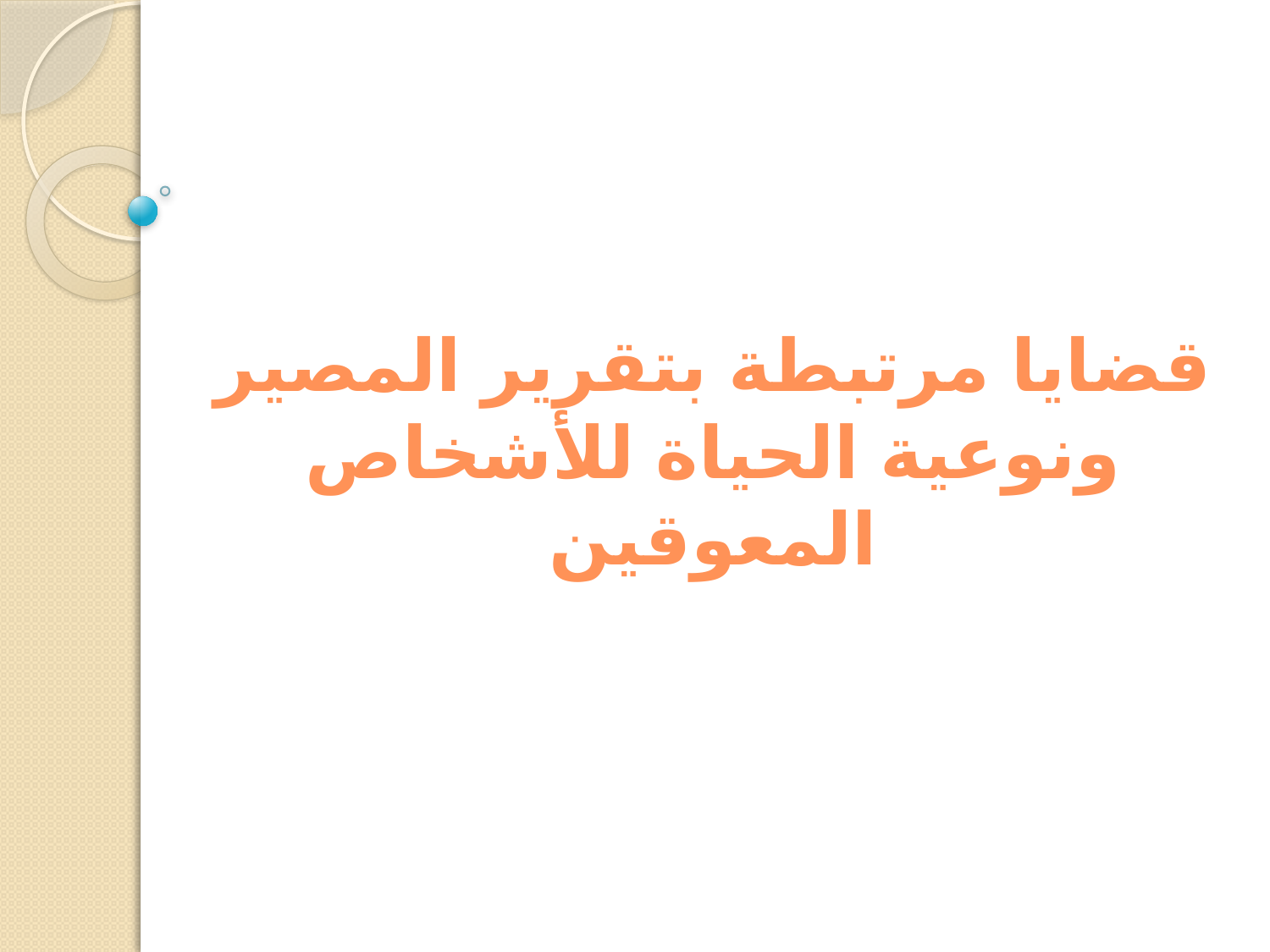

# قضايا مرتبطة بتقرير المصير ونوعية الحياة للأشخاص المعوقين